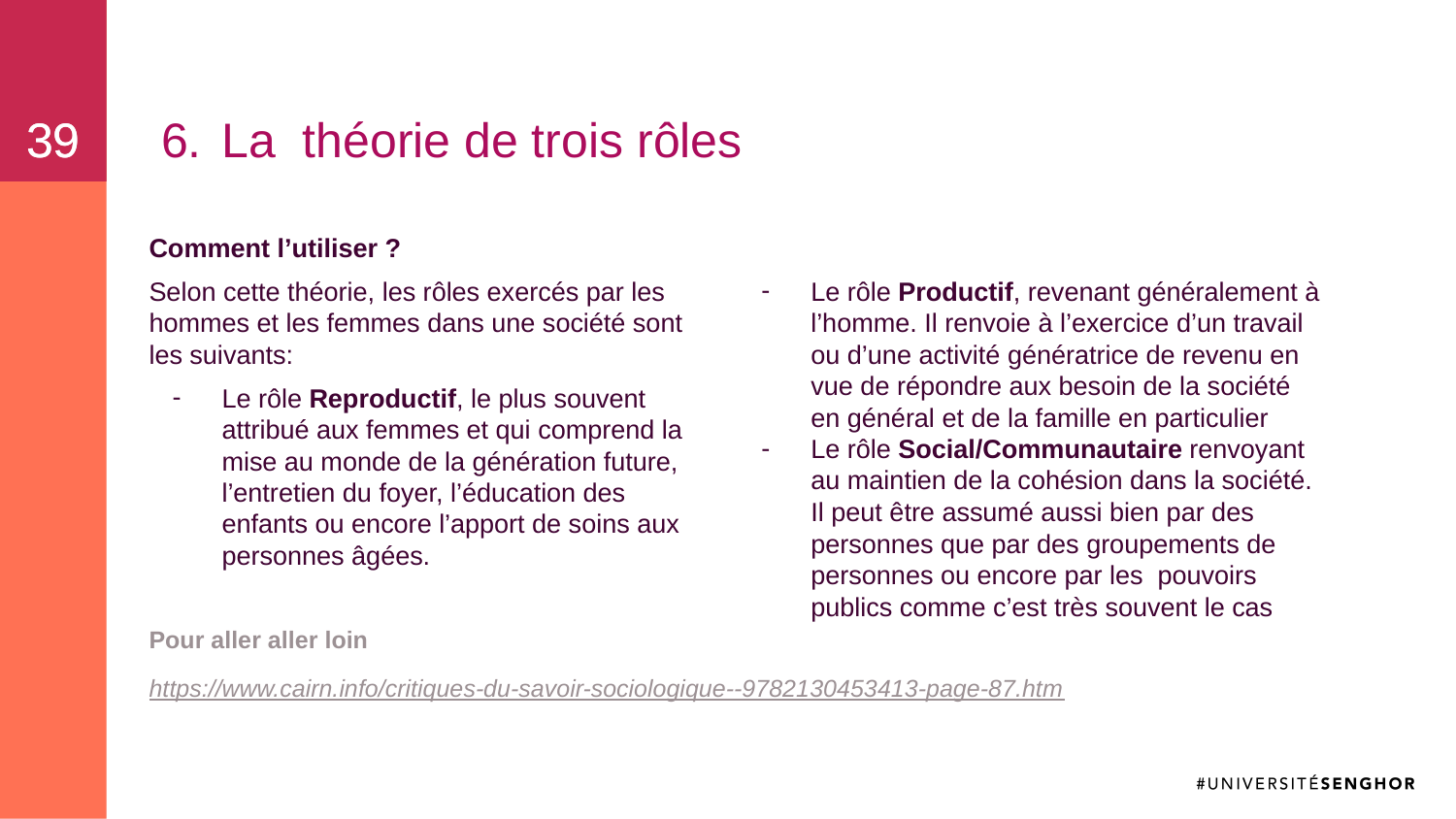

39
39
# La  théorie de trois rôles
Comment l’utiliser ?
Selon cette théorie, les rôles exercés par les hommes et les femmes dans une société sont les suivants:
Le rôle Reproductif, le plus souvent attribué aux femmes et qui comprend la mise au monde de la génération future, l’entretien du foyer, l’éducation des enfants ou encore l’apport de soins aux personnes âgées.

Le rôle Productif, revenant généralement à l’homme. Il renvoie à l’exercice d’un travail ou d’une activité génératrice de revenu en vue de répondre aux besoin de la société en général et de la famille en particulier
Le rôle Social/Communautaire renvoyant au maintien de la cohésion dans la société. Il peut être assumé aussi bien par des personnes que par des groupements de personnes ou encore par les  pouvoirs publics comme c’est très souvent le cas

Pour aller aller loin
https://www.cairn.info/critiques-du-savoir-sociologique--9782130453413-page-87.htm